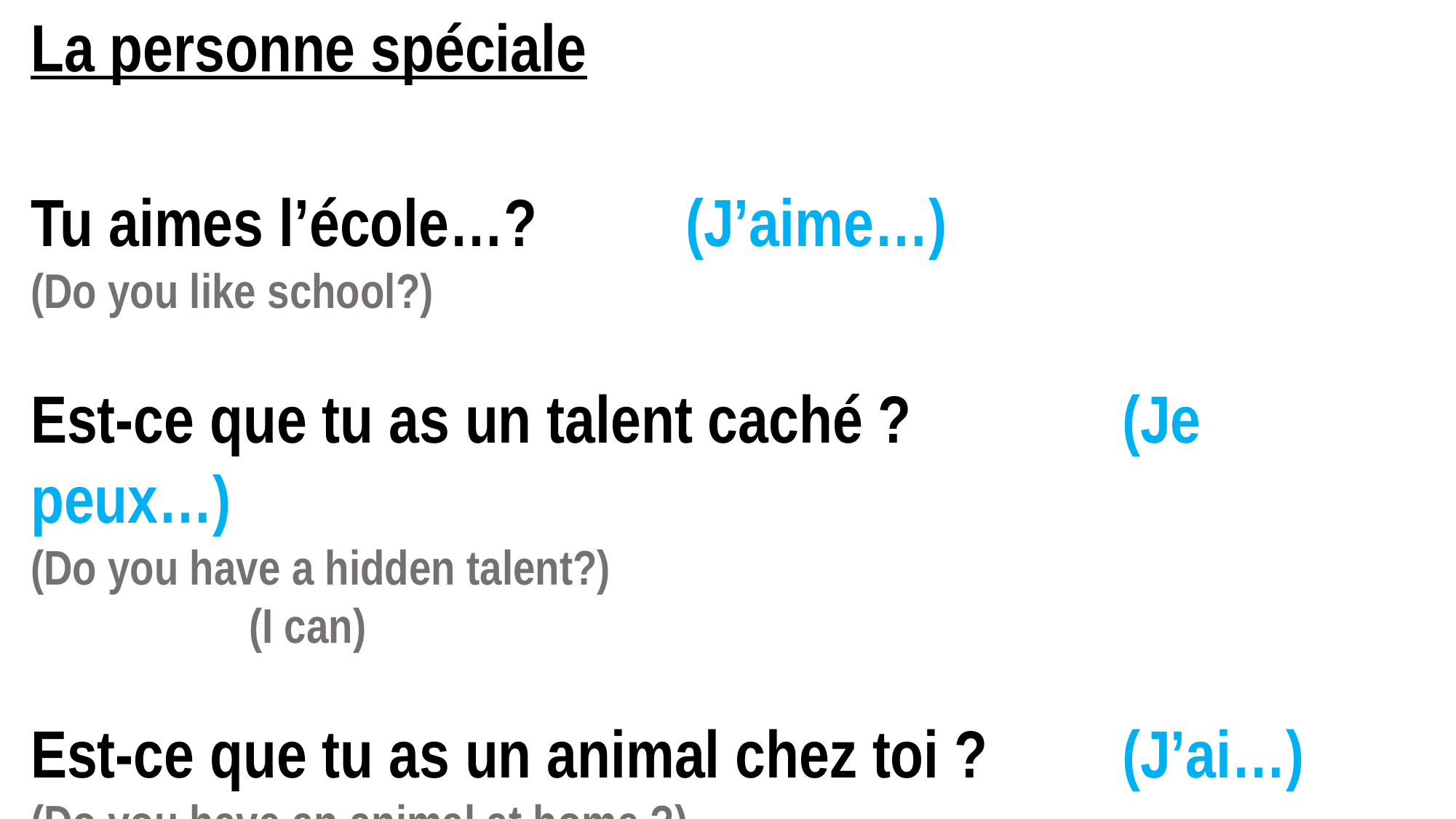

La personne spéciale

Tu aimes l’école…?		(J’aime…)
(Do you like school?)

Est-ce que tu as un talent caché ?		(Je peux…)
(Do you have a hidden talent?)									(I can)

Est-ce que tu as un animal chez toi ?		(J’ai…)
(Do you have an animal at home ?)									(I have)